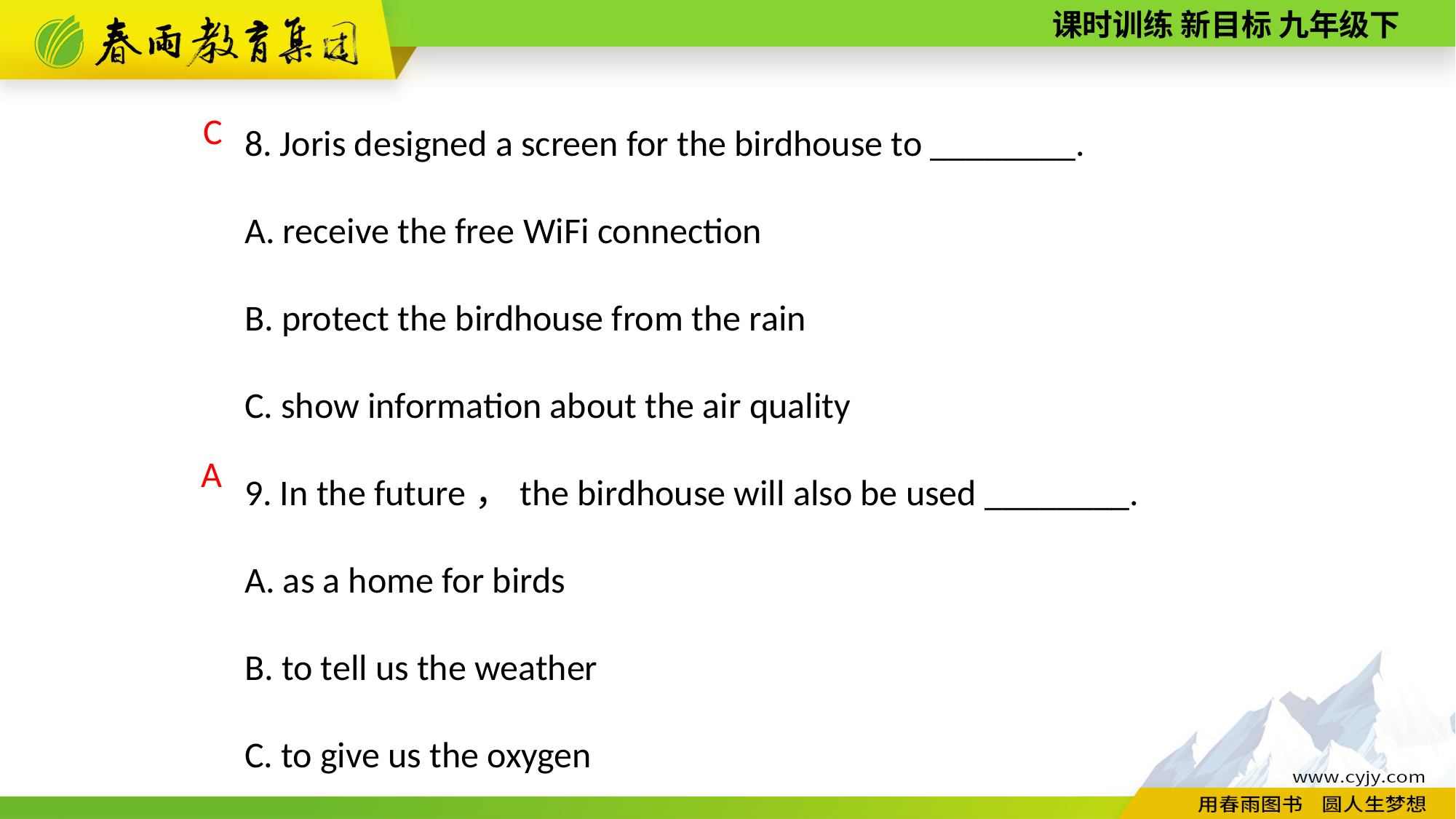

8. Joris designed a screen for the birdhouse to ________.
A. receive the free Wi­Fi connection
B. protect the birdhouse from the rain
C. show information about the air quality
9. In the future，the birdhouse will also be used ________.
A. as a home for birds
B. to tell us the weather
C. to give us the oxygen
C
A